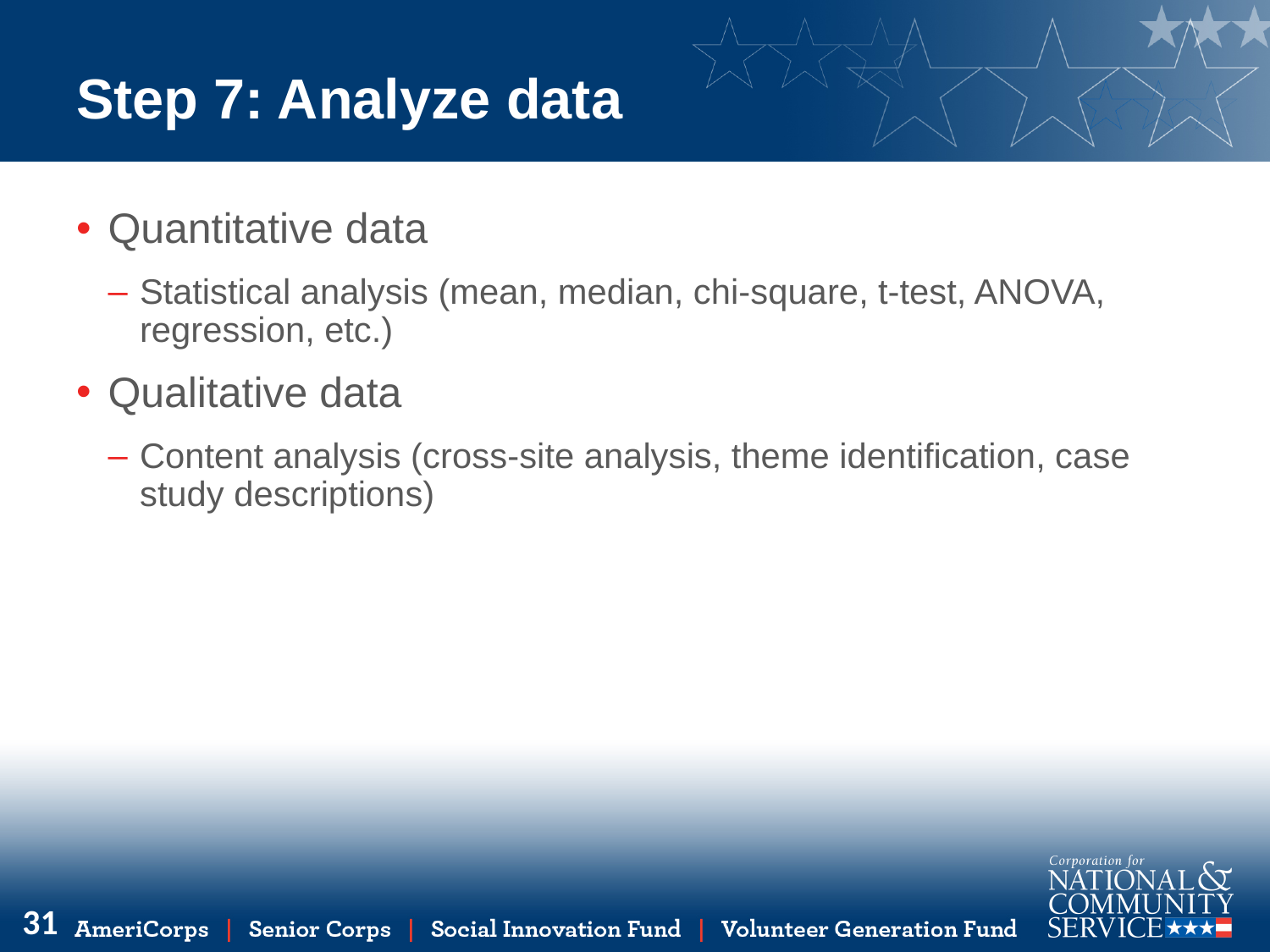

# Step 7: Analyze data
Quantitative data
Statistical analysis (mean, median, chi-square, t-test, ANOVA, regression, etc.)
Qualitative data
Content analysis (cross-site analysis, theme identification, case study descriptions)

31